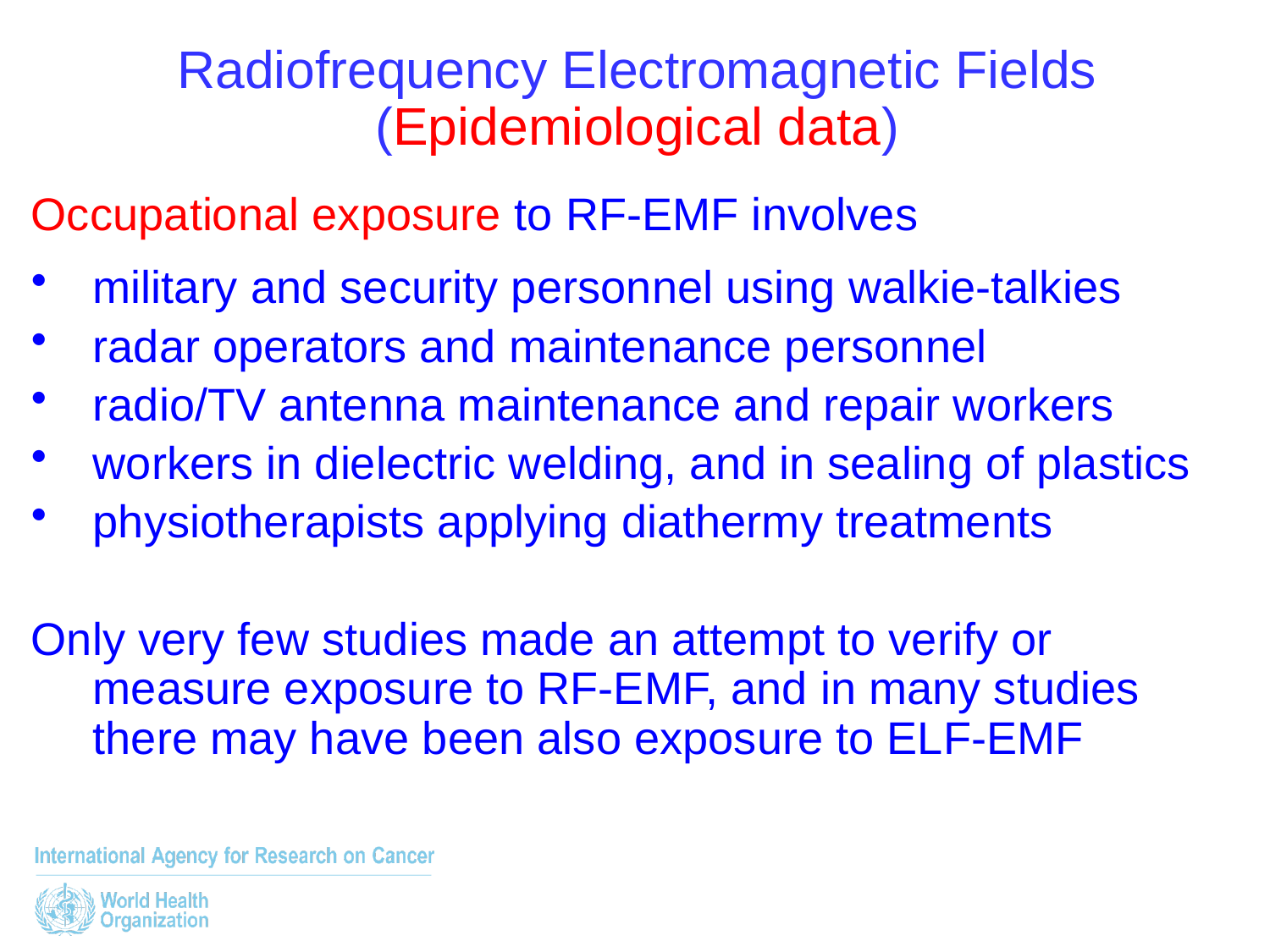

Radiofrequency Electromagnetic Fields
(Epidemiological data)
Occupational exposure to RF-EMF involves

military and security personnel using walkie-talkies
radar operators and maintenance personnel
radio/TV antenna maintenance and repair workers
workers in dielectric welding, and in sealing of plastics
physiotherapists applying diathermy treatments

Only very few studies made an attempt to verify or measure exposure to RF-EMF, and in many studies there may have been also exposure to ELF-EMF